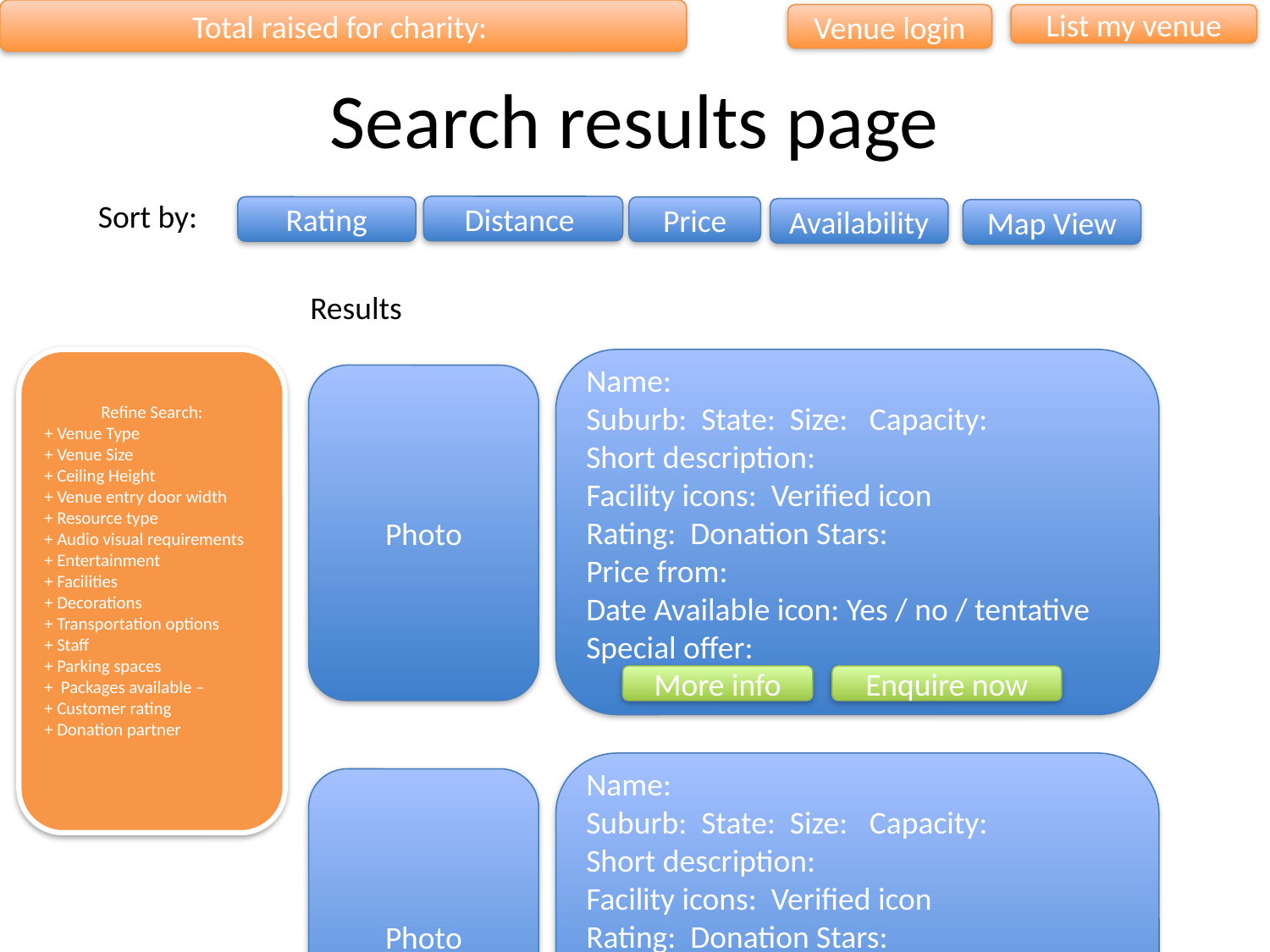

Total raised for charity:
Venue login
List my venue
# Search results page
Sort by:
Distance
Rating
Price
Availability
Map View
Results
Name:
Suburb:  State:  Size:   Capacity:
Short description:
Facility icons:  Verified icon
Rating:  Donation Stars:
Price from:
Date Available icon: Yes / no / tentative
Special offer:

Refine Search:
+ Venue Type
+ Venue Size
+ Ceiling Height
+ Venue entry door width
+ Resource type
+ Audio visual requirements
+ Entertainment
+ Facilities
+ Decorations
+ Transportation options
+ Staff
+ Parking spaces
+  Packages available –
+ Customer rating
+ Donation partner

Photo
More info
Enquire now
Name:
Suburb:  State:  Size:   Capacity:
Short description:
Facility icons:  Verified icon
Rating:  Donation Stars:
Price from:
Date Available icon: Yes / no / tentative
Special offer:

Photo
More info
Enquire now